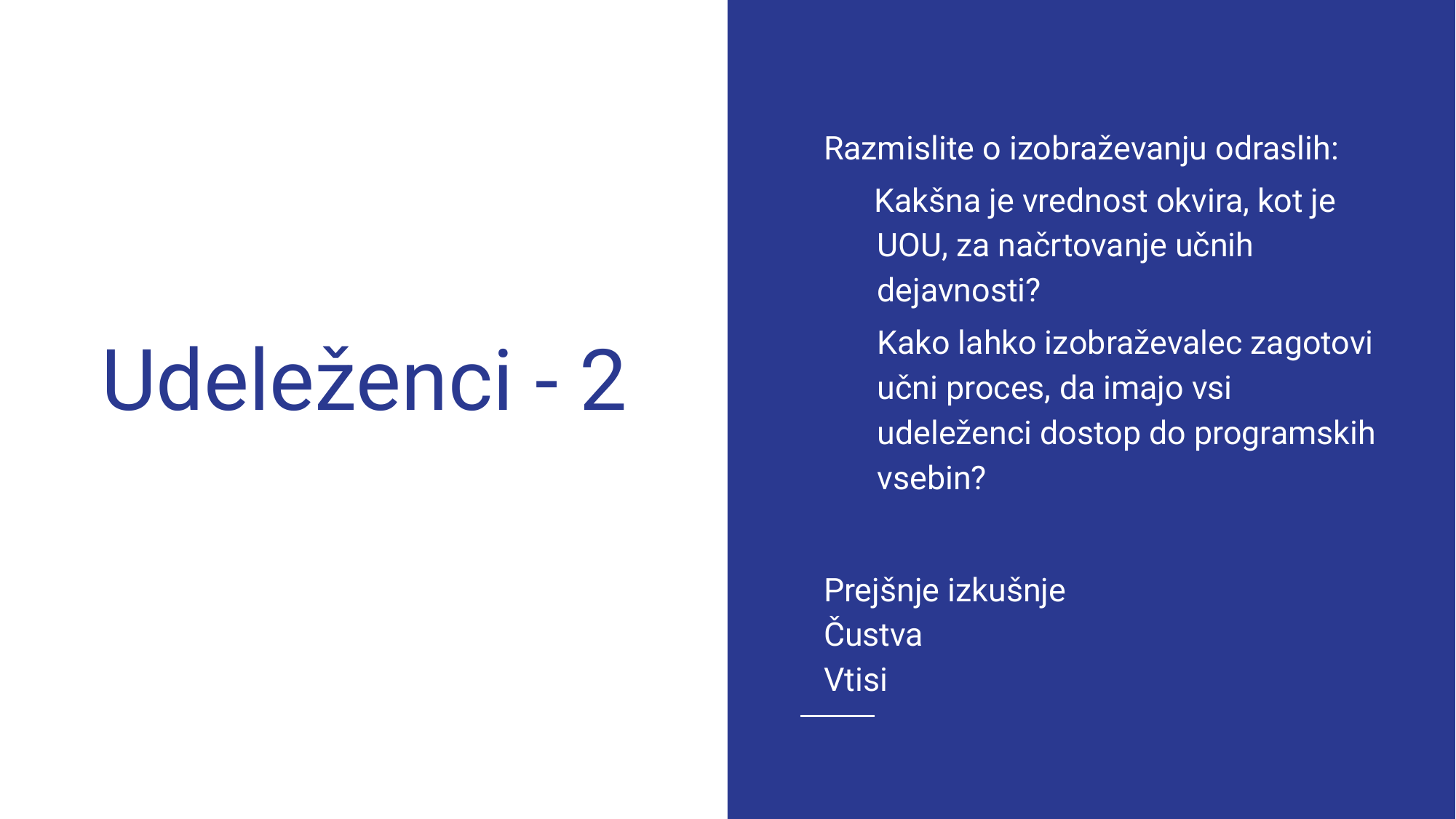

Razmislite o izobraževanju odraslih:
   Kakšna je vrednost okvira, kot je UOU, za načrtovanje učnih dejavnosti?
Kako lahko izobraževalec zagotovi učni proces, da imajo vsi udeleženci dostop do programskih vsebin?

Prejšnje izkušnje
Čustva
Vtisi
# Udeleženci - 2